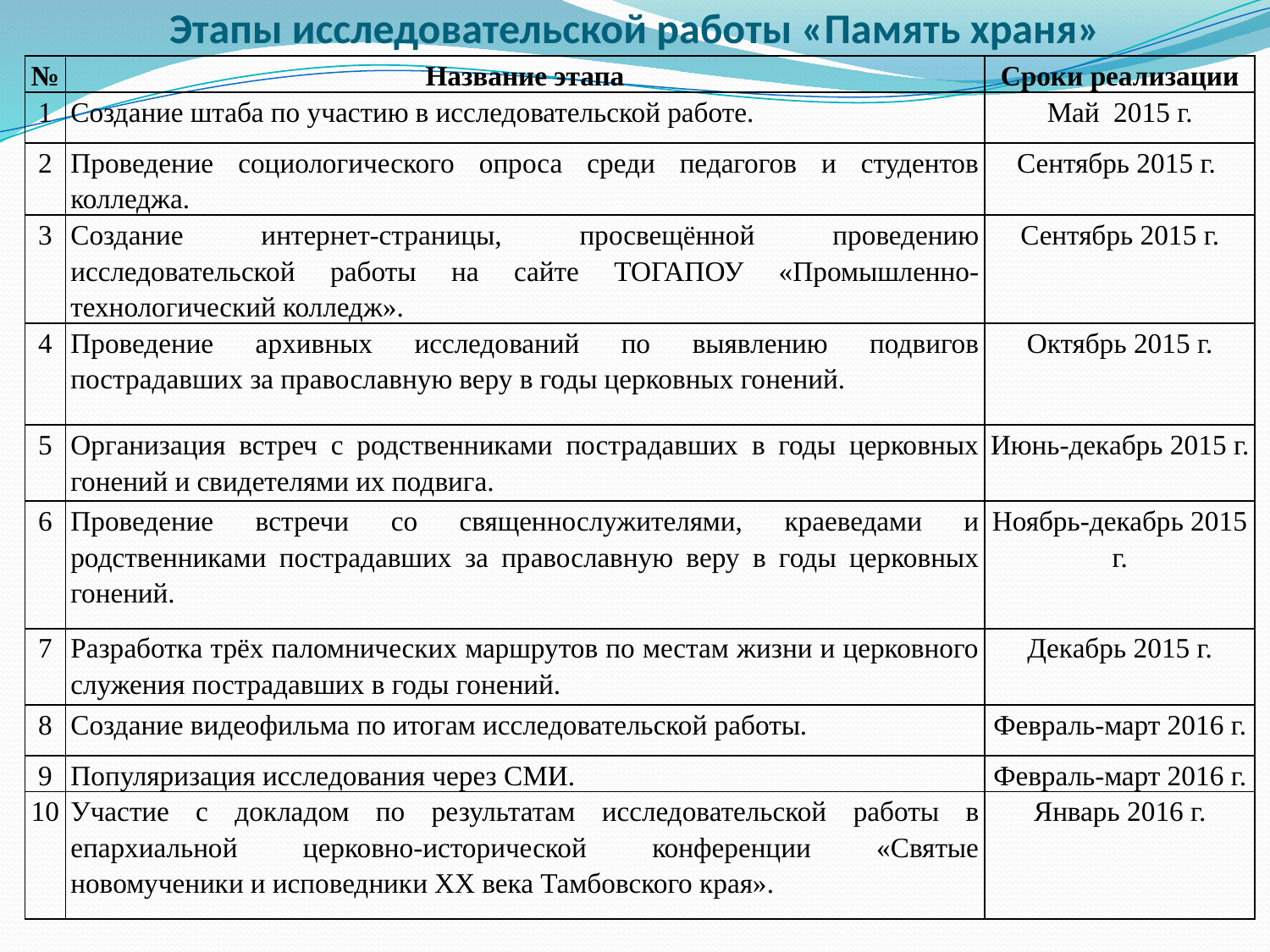

# Этапы исследовательской работы «Память храня»
| № | Название этапа | Сроки реализации |
| --- | --- | --- |
| 1 | Создание штаба по участию в исследовательской работе. | Май 2015 г. |
| 2 | Проведение социологического опроса среди педагогов и студентов колледжа. | Сентябрь 2015 г. |
| 3 | Создание интернет-страницы, просвещённой проведению исследовательской работы на сайте ТОГАПОУ «Промышленно-технологический колледж». | Сентябрь 2015 г. |
| 4 | Проведение архивных исследований по выявлению подвигов пострадавших за православную веру в годы церковных гонений. | Октябрь 2015 г. |
| 5 | Организация встреч с родственниками пострадавших в годы церковных гонений и свидетелями их подвига. | Июнь-декабрь 2015 г. |
| 6 | Проведение встречи со священнослужителями, краеведами и родственниками пострадавших за православную веру в годы церковных гонений. | Ноябрь-декабрь 2015 г. |
| 7 | Разработка трёх паломнических маршрутов по местам жизни и церковного служения пострадавших в годы гонений. | Декабрь 2015 г. |
| 8 | Создание видеофильма по итогам исследовательской работы. | Февраль-март 2016 г. |
| 9 | Популяризация исследования через СМИ. | Февраль-март 2016 г. |
| 10 | Участие с докладом по результатам исследовательской работы в епархиальной церковно-исторической конференции «Святые новомученики и исповедники ХХ века Тамбовского края». | Январь 2016 г. |